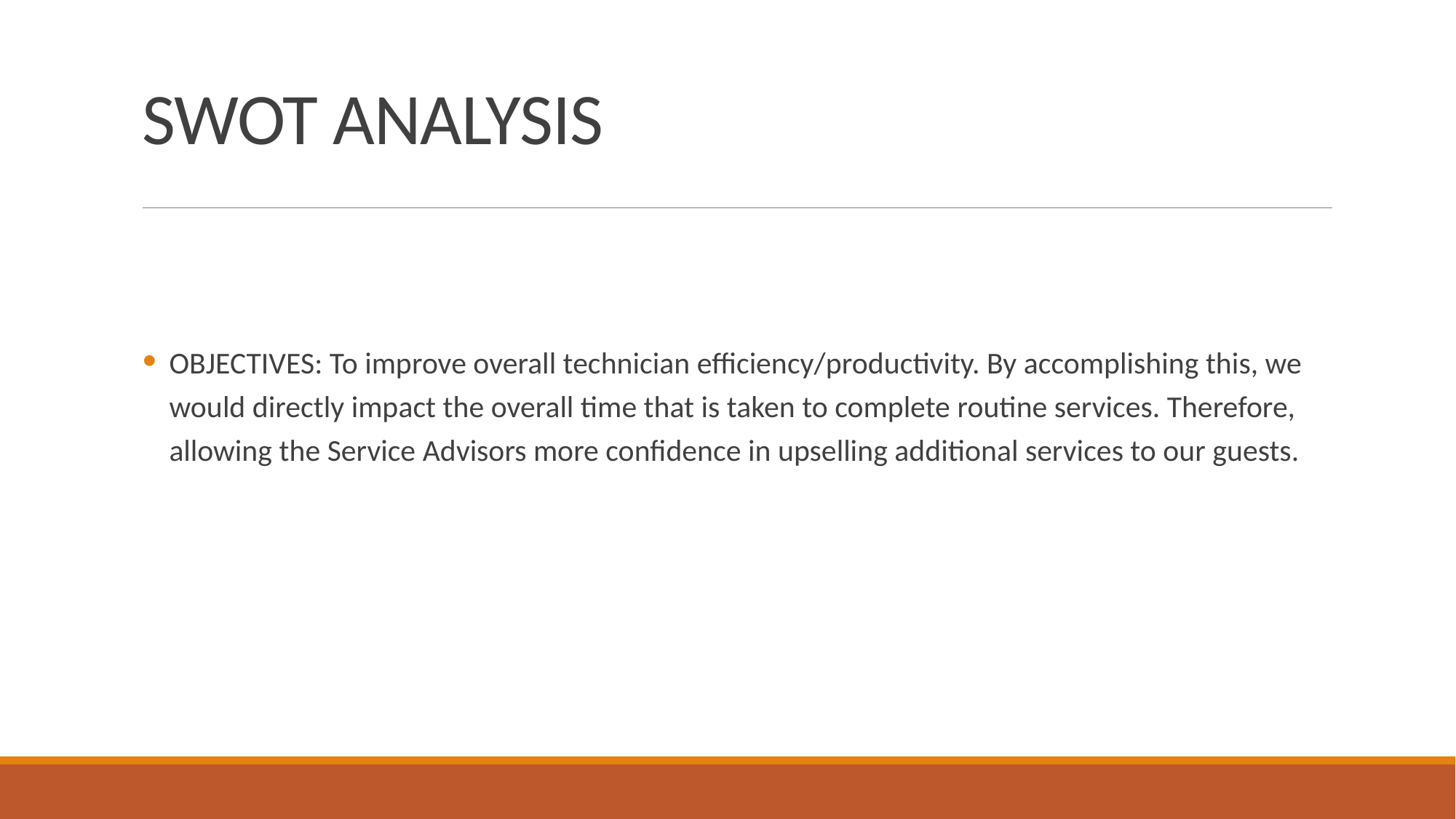

# SWOT ANALYSIS
OBJECTIVES: To improve overall technician efficiency/productivity. By accomplishing this, we would directly impact the overall time that is taken to complete routine services. Therefore, allowing the Service Advisors more confidence in upselling additional services to our guests.